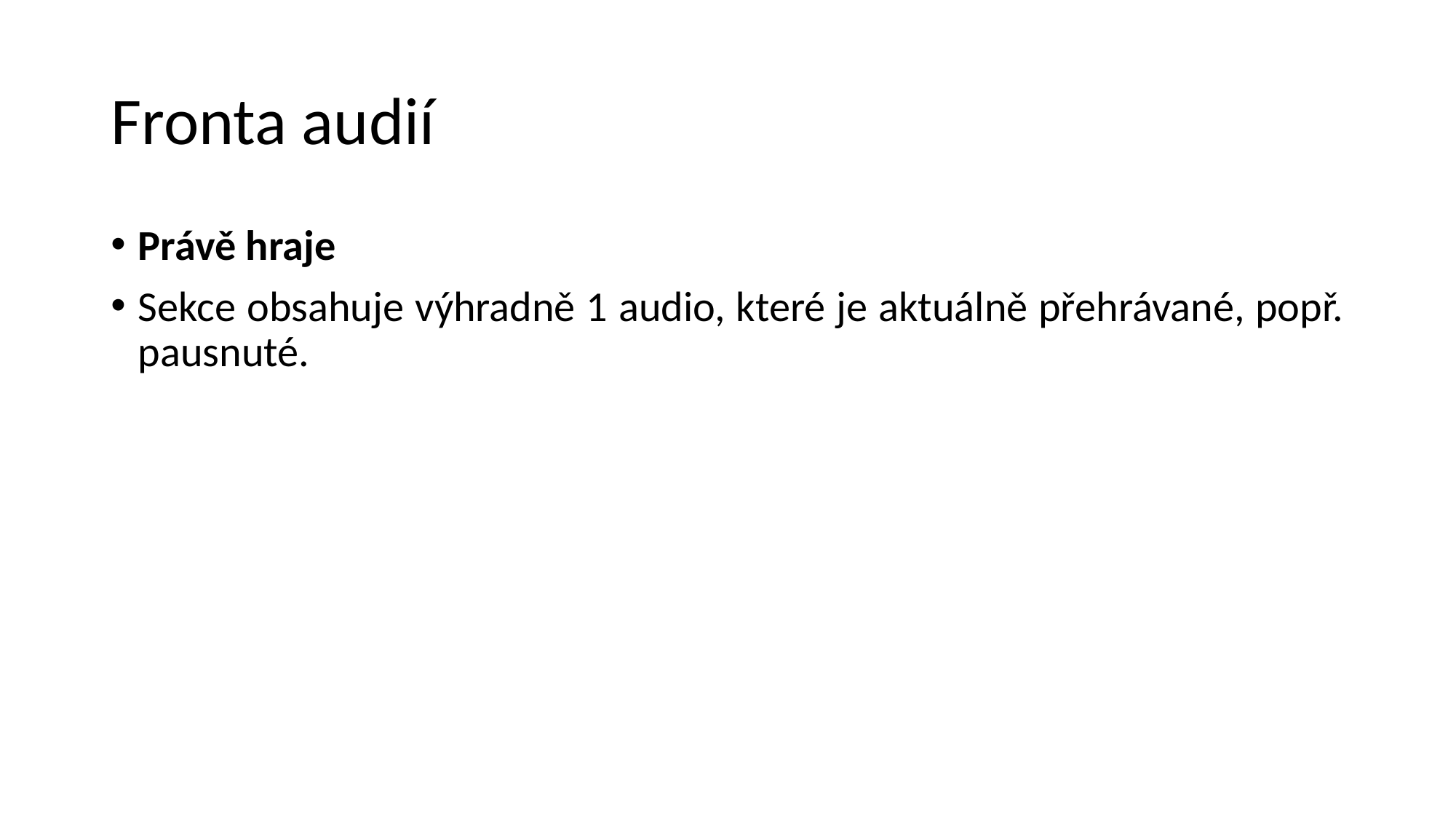

# Fronta audií
Právě hraje
Sekce obsahuje výhradně 1 audio, které je aktuálně přehrávané, popř. pausnuté.